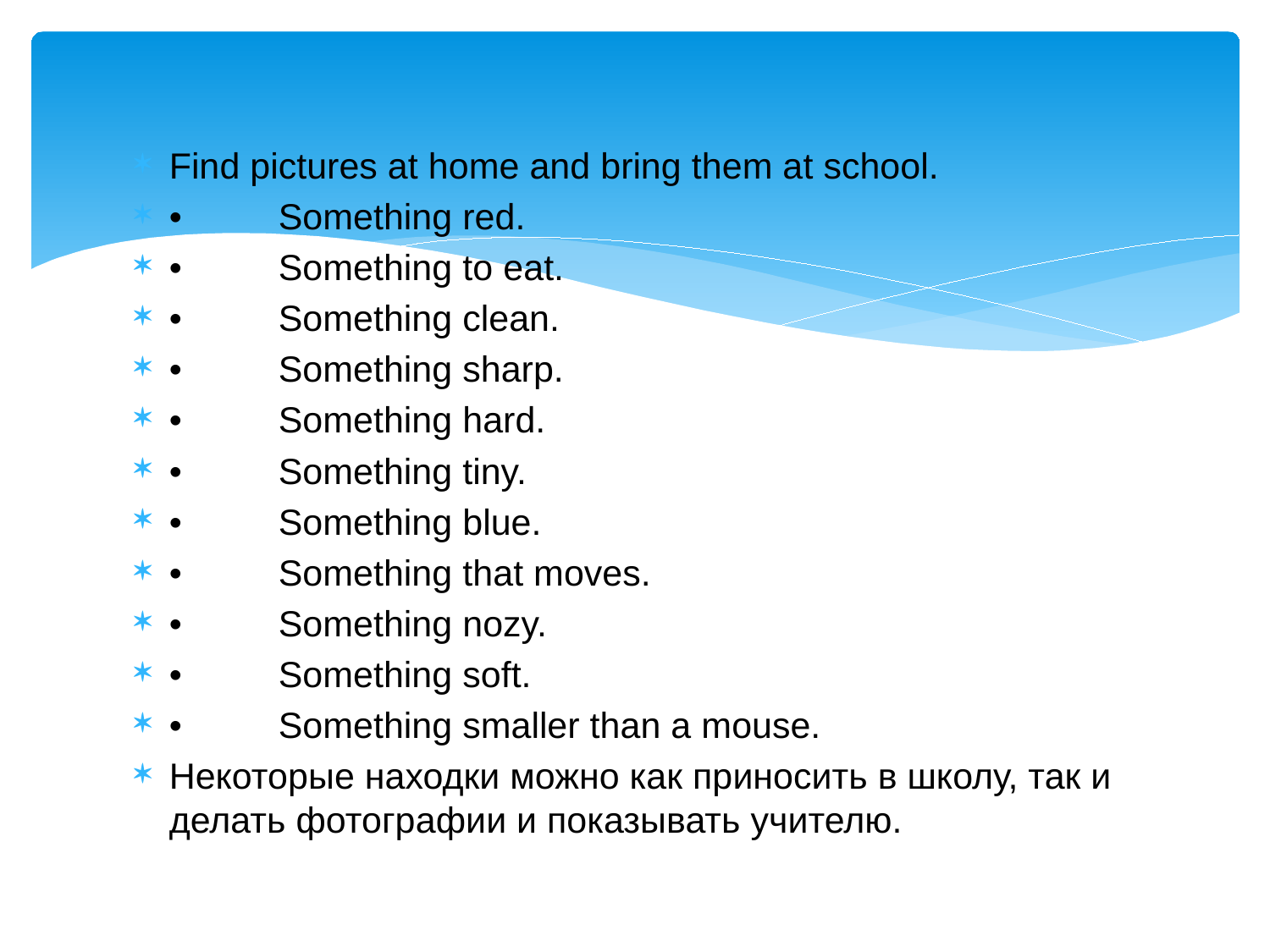

#
Find pictures at home and bring them at school.
•	Something red.
•	Something to eat.
•	Something clean.
•	Something sharp.
•	Something hard.
•	Something tiny.
•	Something blue.
•	Something that moves.
•	Something nozy.
•	Something soft.
•	Something smaller than a mouse.
Некоторые находки можно как приносить в школу, так и делать фотографии и показывать учителю.